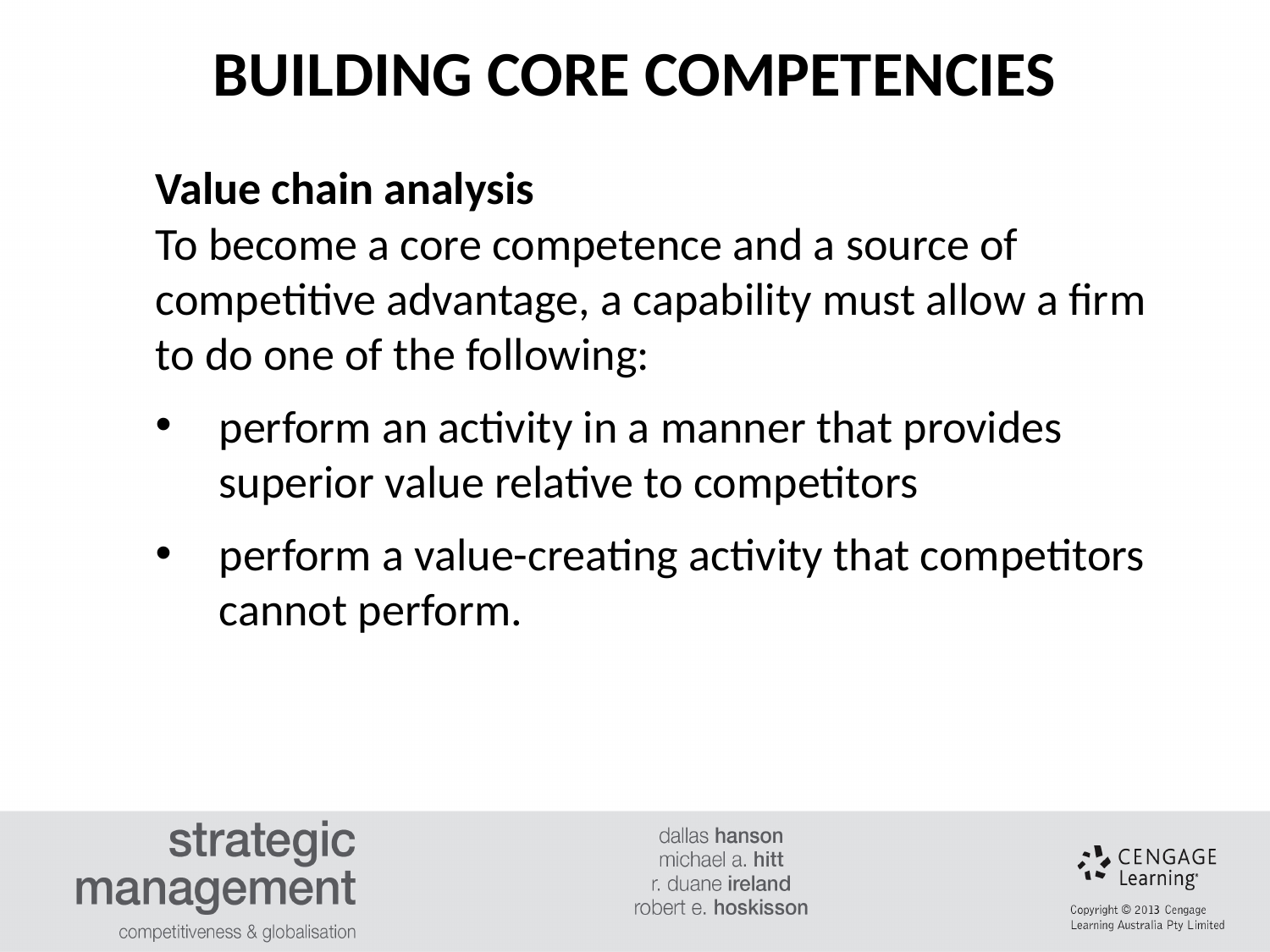

BUILDING CORE COMPETENCIES
Value chain analysis
To become a core competence and a source of competitive advantage, a capability must allow a firm to do one of the following:
perform an activity in a manner that provides superior value relative to competitors
perform a value-creating activity that competitors cannot perform.